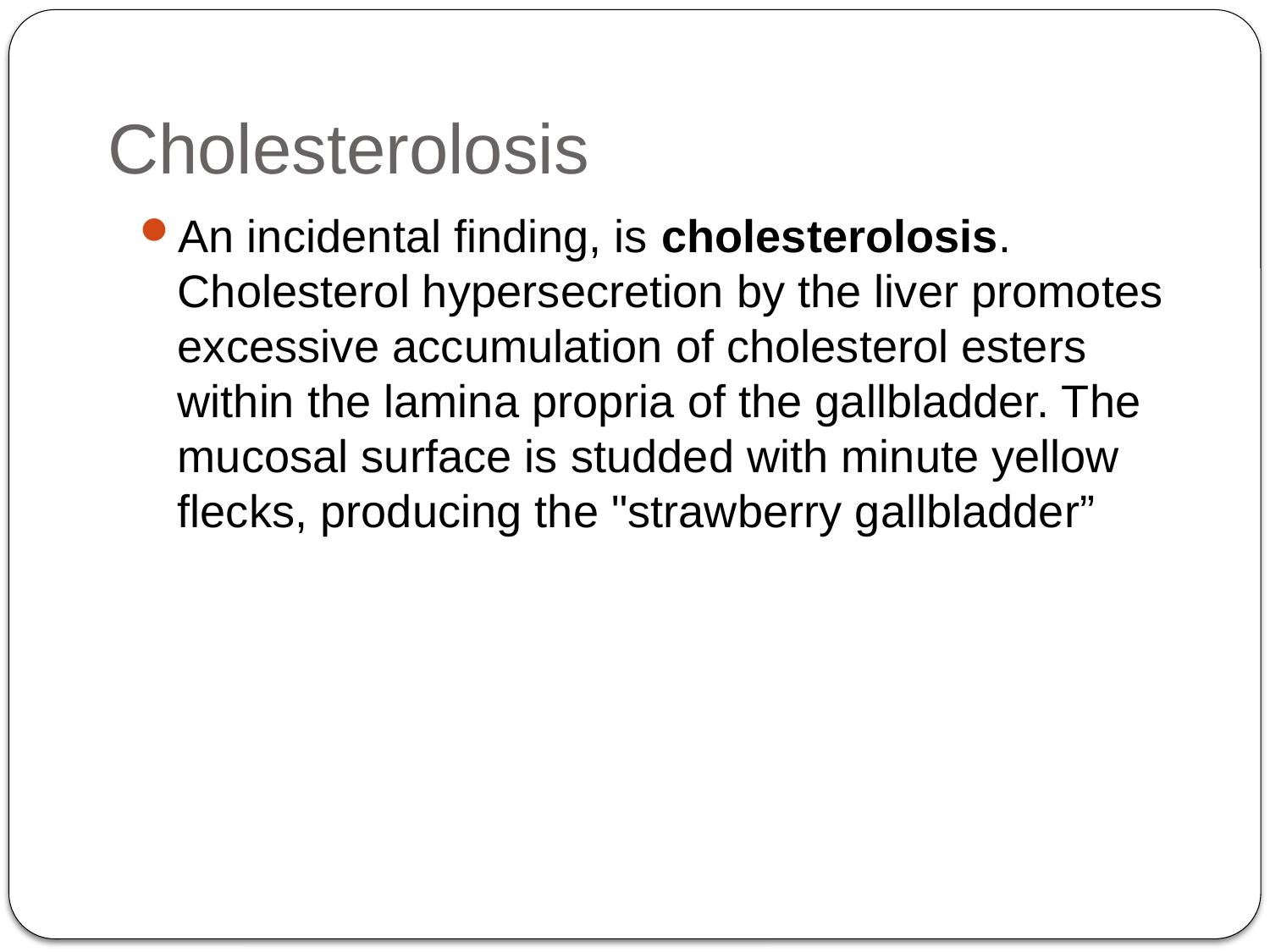

# Cholesterolosis
An incidental finding, is cholesterolosis. Cholesterol hypersecretion by the liver promotes excessive accumulation of cholesterol esters within the lamina propria of the gallbladder. The mucosal surface is studded with minute yellow flecks, producing the "strawberry gallbladder”